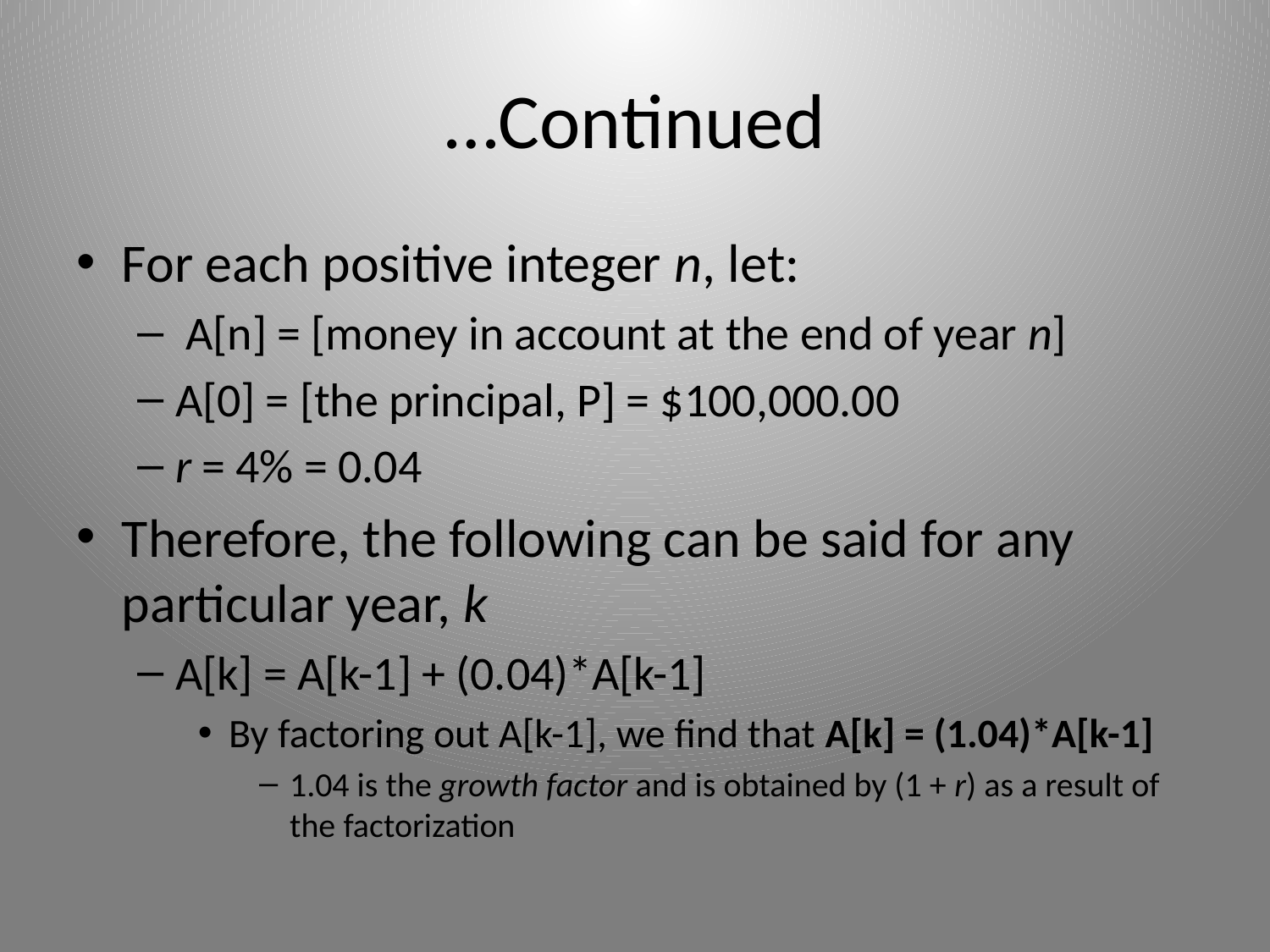

# …Continued
For each positive integer n, let:
 A[n] = [money in account at the end of year n]
A[0] = [the principal, P] = $100,000.00
r = 4% = 0.04
Therefore, the following can be said for any particular year, k
A[k] = A[k-1] + (0.04)*A[k-1]
By factoring out A[k-1], we find that A[k] = (1.04)*A[k-1]
1.04 is the growth factor and is obtained by (1 + r) as a result of the factorization